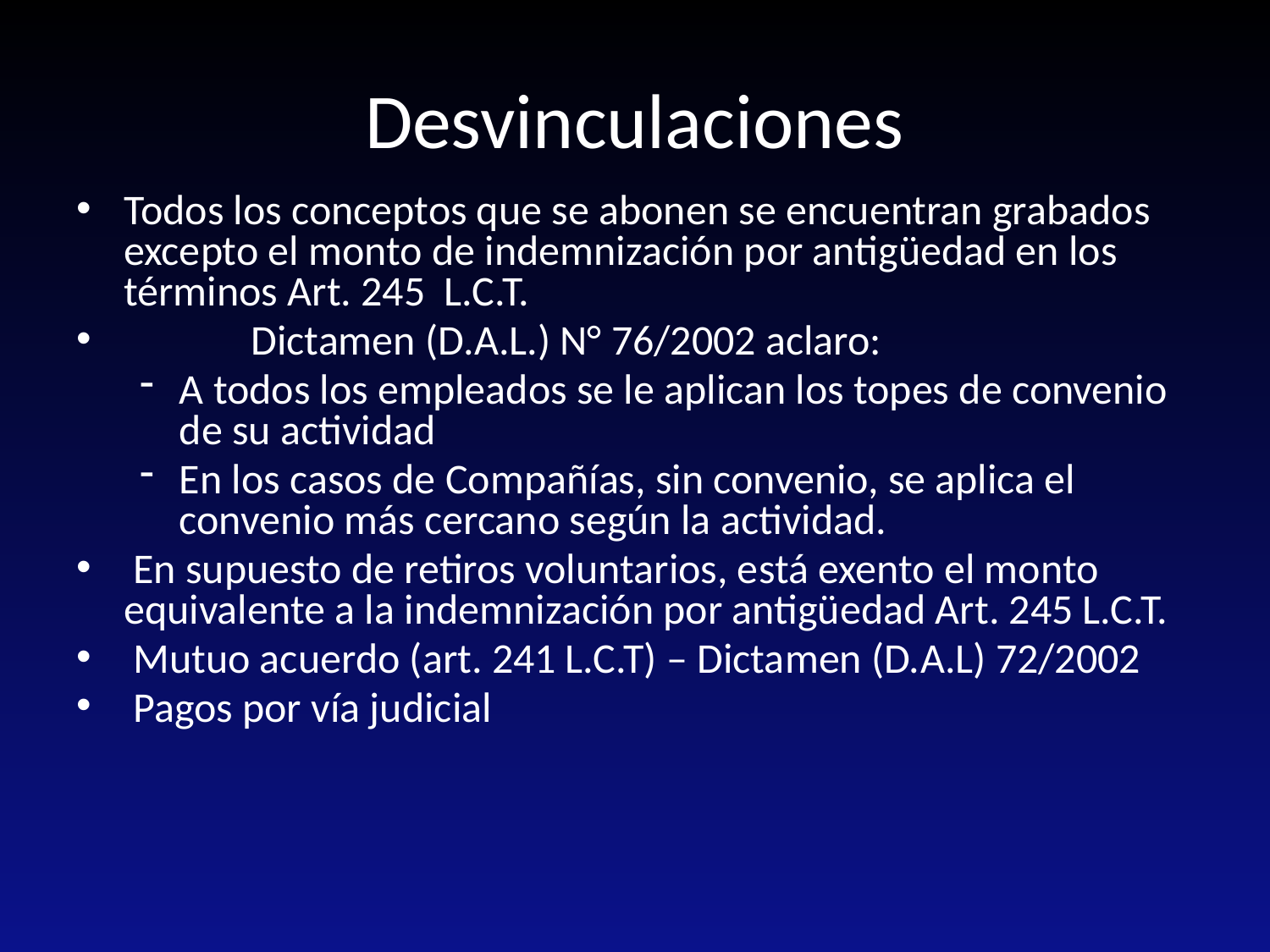

# Desvinculaciones
Todos los conceptos que se abonen se encuentran grabados   excepto el monto de indemnización por antigüedad en los términos Art. 245  L.C.T.
	Dictamen (D.A.L.) N° 76/2002 aclaro:
A todos los empleados se le aplican los topes de convenio de su actividad
En los casos de Compañías, sin convenio, se aplica el convenio más cercano según la actividad.
 En supuesto de retiros voluntarios, está exento el monto equivalente a la indemnización por antigüedad Art. 245 L.C.T.
 Mutuo acuerdo (art. 241 L.C.T) – Dictamen (D.A.L) 72/2002
 Pagos por vía judicial